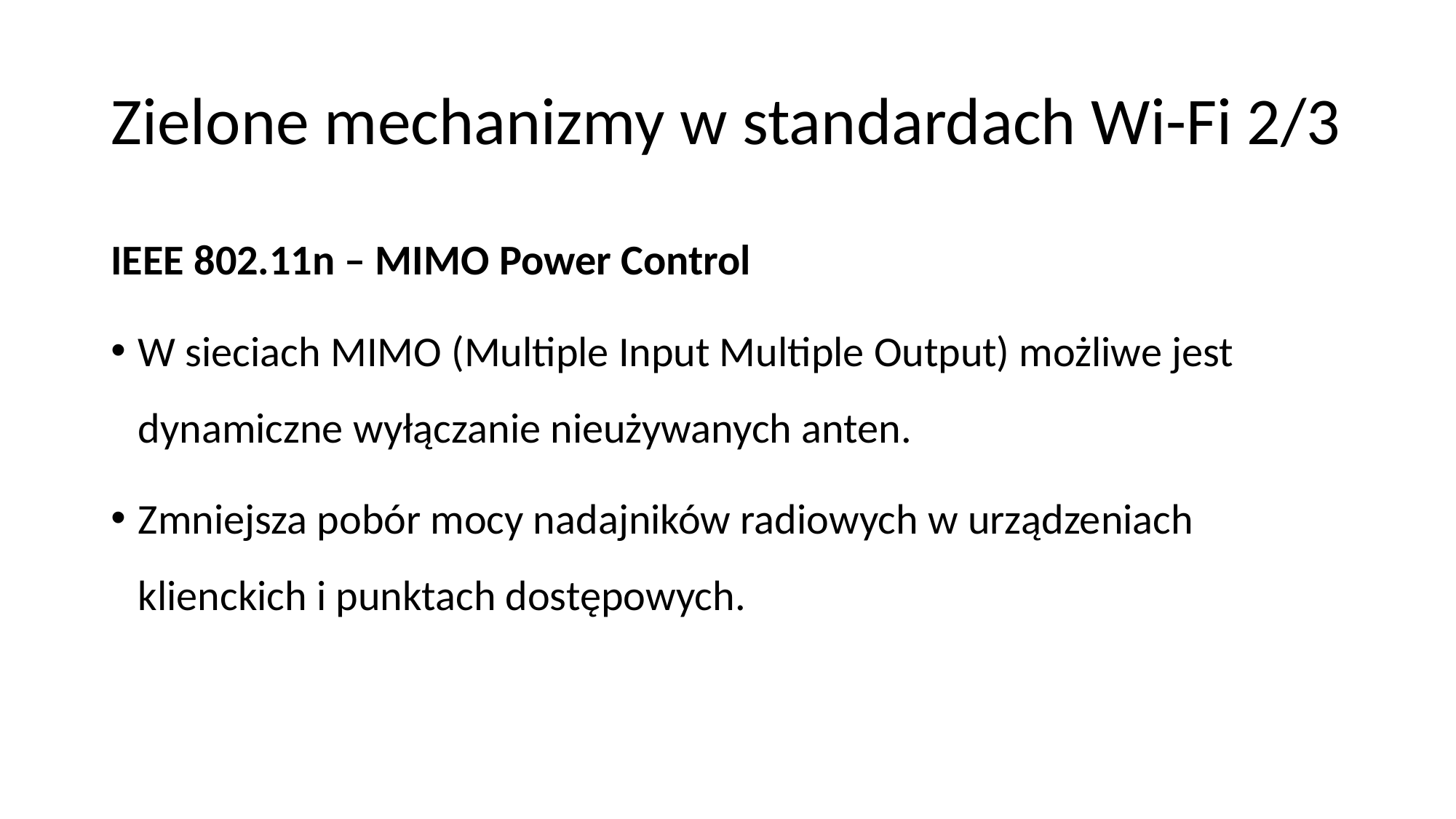

# Zielone mechanizmy w standardach Wi-Fi 2/3
IEEE 802.11n – MIMO Power Control
W sieciach MIMO (Multiple Input Multiple Output) możliwe jest dynamiczne wyłączanie nieużywanych anten.
Zmniejsza pobór mocy nadajników radiowych w urządzeniach klienckich i punktach dostępowych.